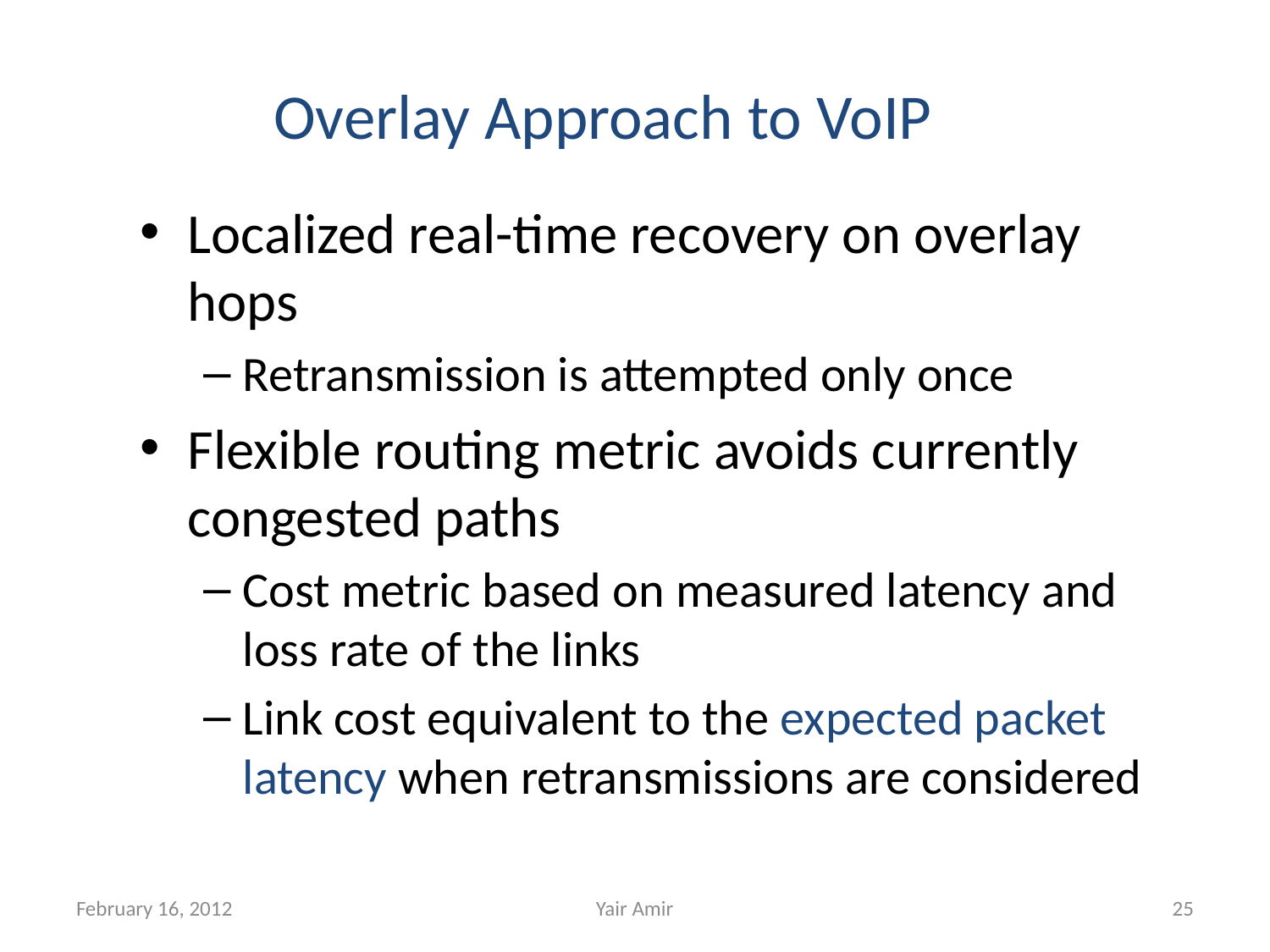

# Overlay Approach to VoIP
Localized real-time recovery on overlay hops
Retransmission is attempted only once
Flexible routing metric avoids currently congested paths
Cost metric based on measured latency and loss rate of the links
Link cost equivalent to the expected packet latency when retransmissions are considered
February 16, 2012
Yair Amir
25